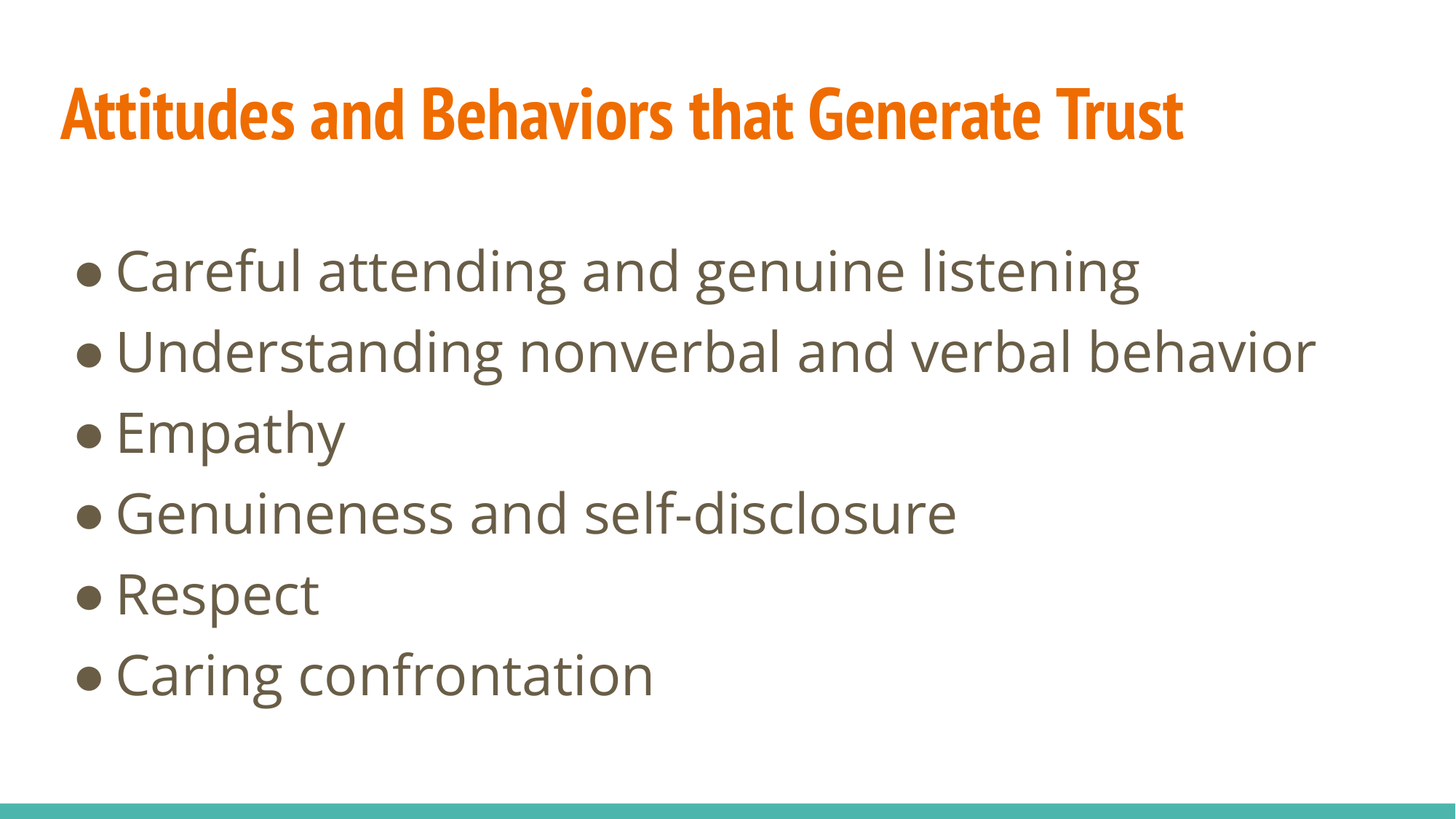

# Attitudes and Behaviors that Generate Trust
Careful attending and genuine listening
Understanding nonverbal and verbal behavior
Empathy
Genuineness and self-disclosure
Respect
Caring confrontation